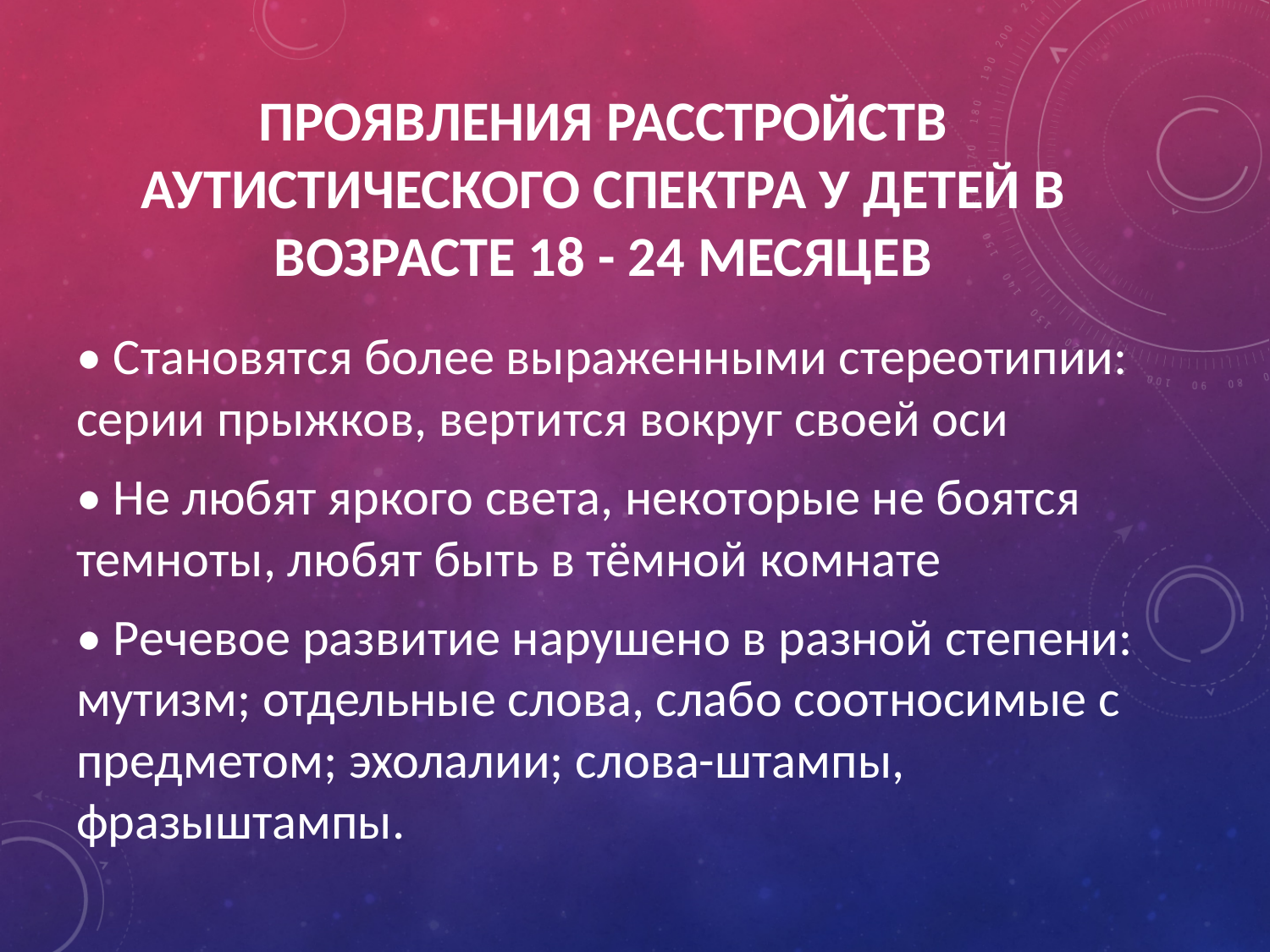

# Проявления расстройств аутистического спектра у детей в возрасте 18 - 24 месяцев
• Становятся более выраженными стереотипии: серии прыжков, вертится вокруг своей оси
• Не любят яркого света, некоторые не боятся темноты, любят быть в тёмной комнате
• Речевое развитие нарушено в разной степени: мутизм; отдельные слова, слабо соотносимые с предметом; эхолалии; слова-штампы, фразыштампы.